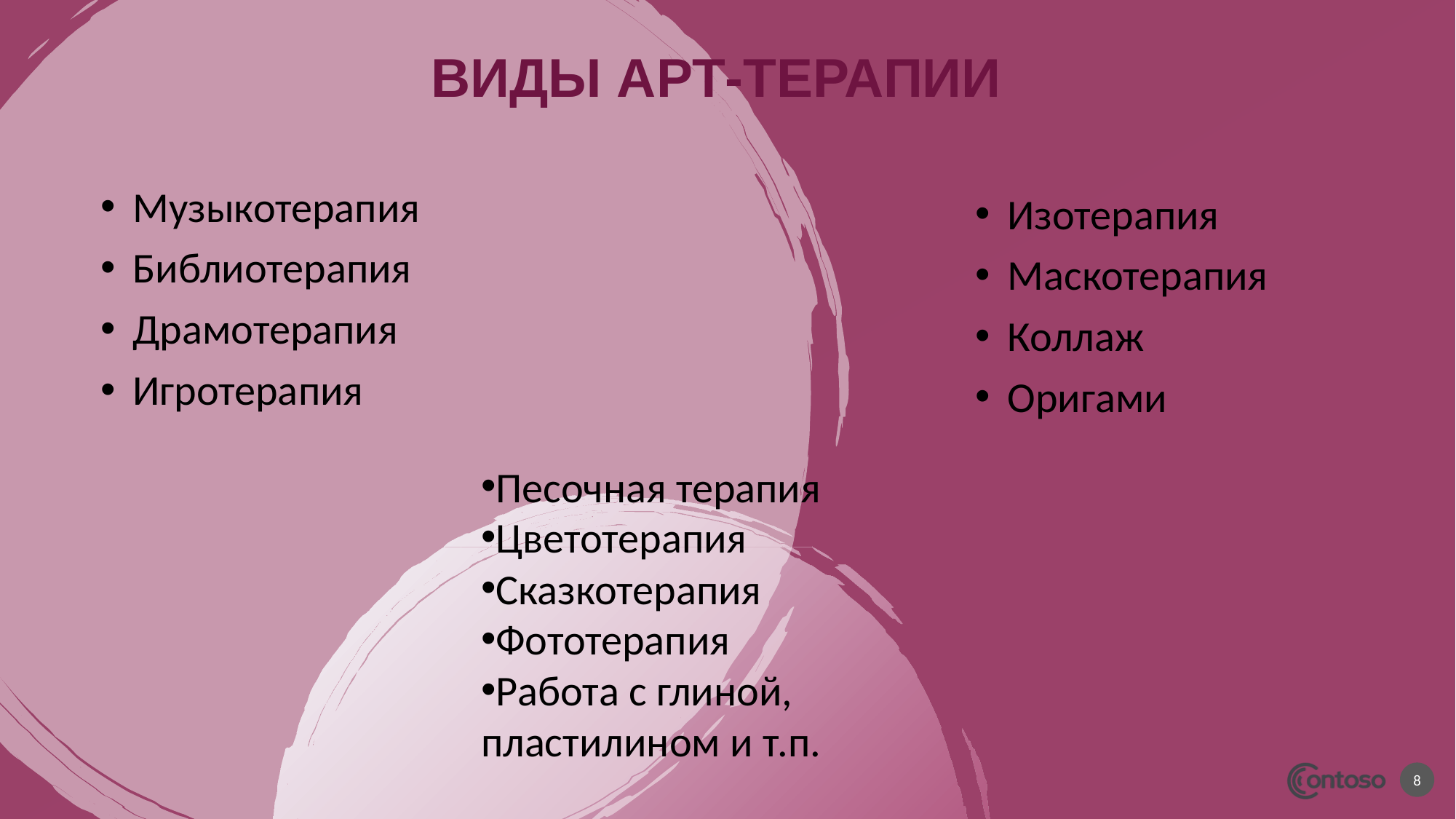

Виды арт-терапии
Музыкотерапия
Библиотерапия
Драмотерапия
Игротерапия
Изотерапия
Маскотерапия
Коллаж
Оригами

Песочная терапия
Цветотерапия
Сказкотерапия
Фототерапия
Работа с глиной, пластилином и т.п.
8